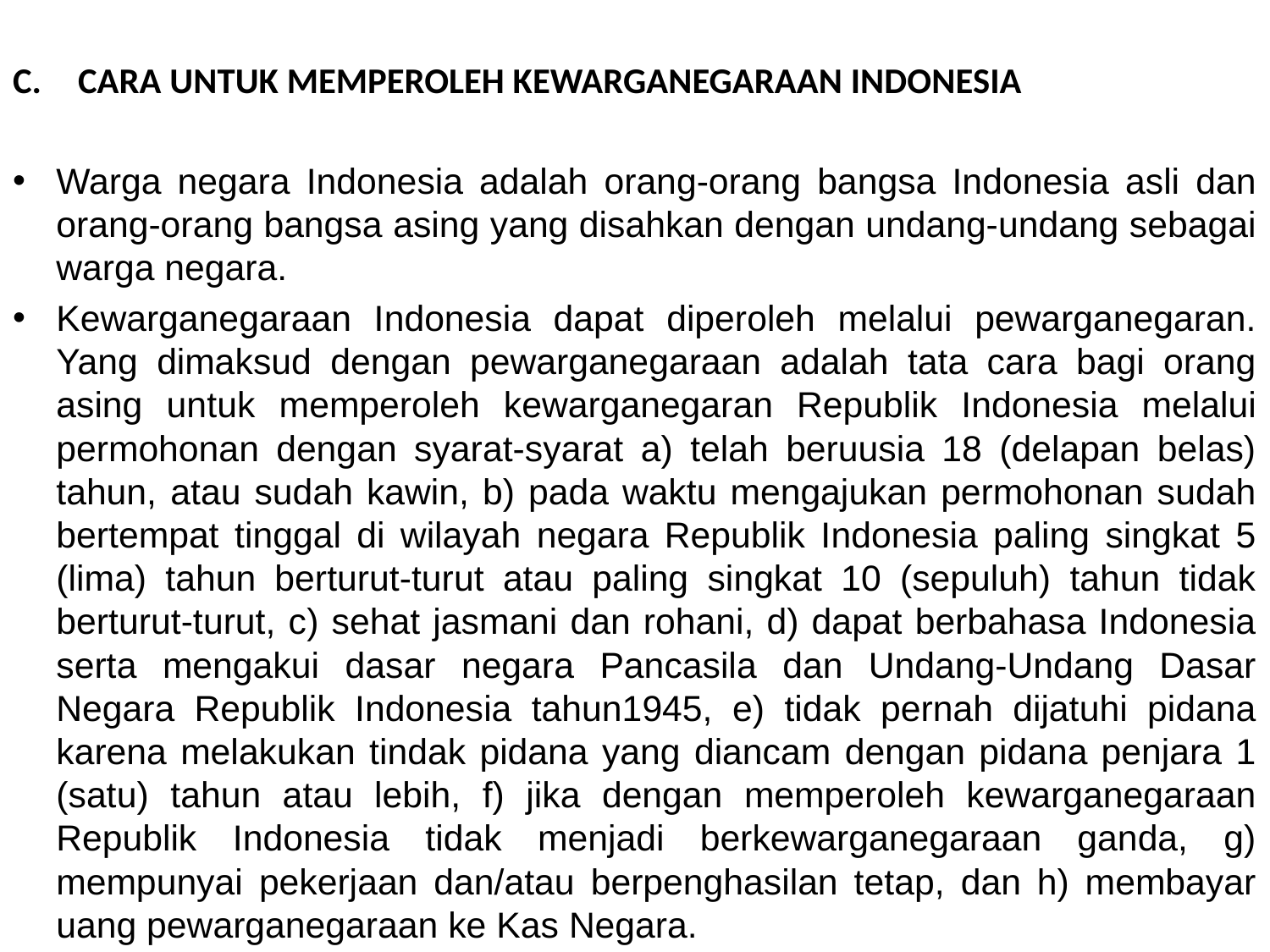

CARA UNTUK MEMPEROLEH KEWARGANEGARAAN INDONESIA

Warga negara Indonesia adalah orang-orang bangsa Indonesia asli dan orang-orang bangsa asing yang disahkan dengan undang-undang sebagai warga negara.
Kewarganegaraan Indonesia dapat diperoleh melalui pewarganegaran. Yang dimaksud dengan pewarganegaraan adalah tata cara bagi orang asing untuk memperoleh kewarganegaran Republik Indonesia melalui permohonan dengan syarat-syarat a) telah beruusia 18 (delapan belas) tahun, atau sudah kawin, b) pada waktu mengajukan permohonan sudah bertempat tinggal di wilayah negara Republik Indonesia paling singkat 5 (lima) tahun berturut-turut atau paling singkat 10 (sepuluh) tahun tidak berturut-turut, c) sehat jasmani dan rohani, d) dapat berbahasa Indonesia serta mengakui dasar negara Pancasila dan Undang-Undang Dasar Negara Republik Indonesia tahun1945, e) tidak pernah dijatuhi pidana karena melakukan tindak pidana yang diancam dengan pidana penjara 1 (satu) tahun atau lebih, f) jika dengan memperoleh kewarganegaraan Republik Indonesia tidak menjadi berkewarganegaraan ganda, g) mempunyai pekerjaan dan/atau berpenghasilan tetap, dan h) membayar uang pewarganegaraan ke Kas Negara.